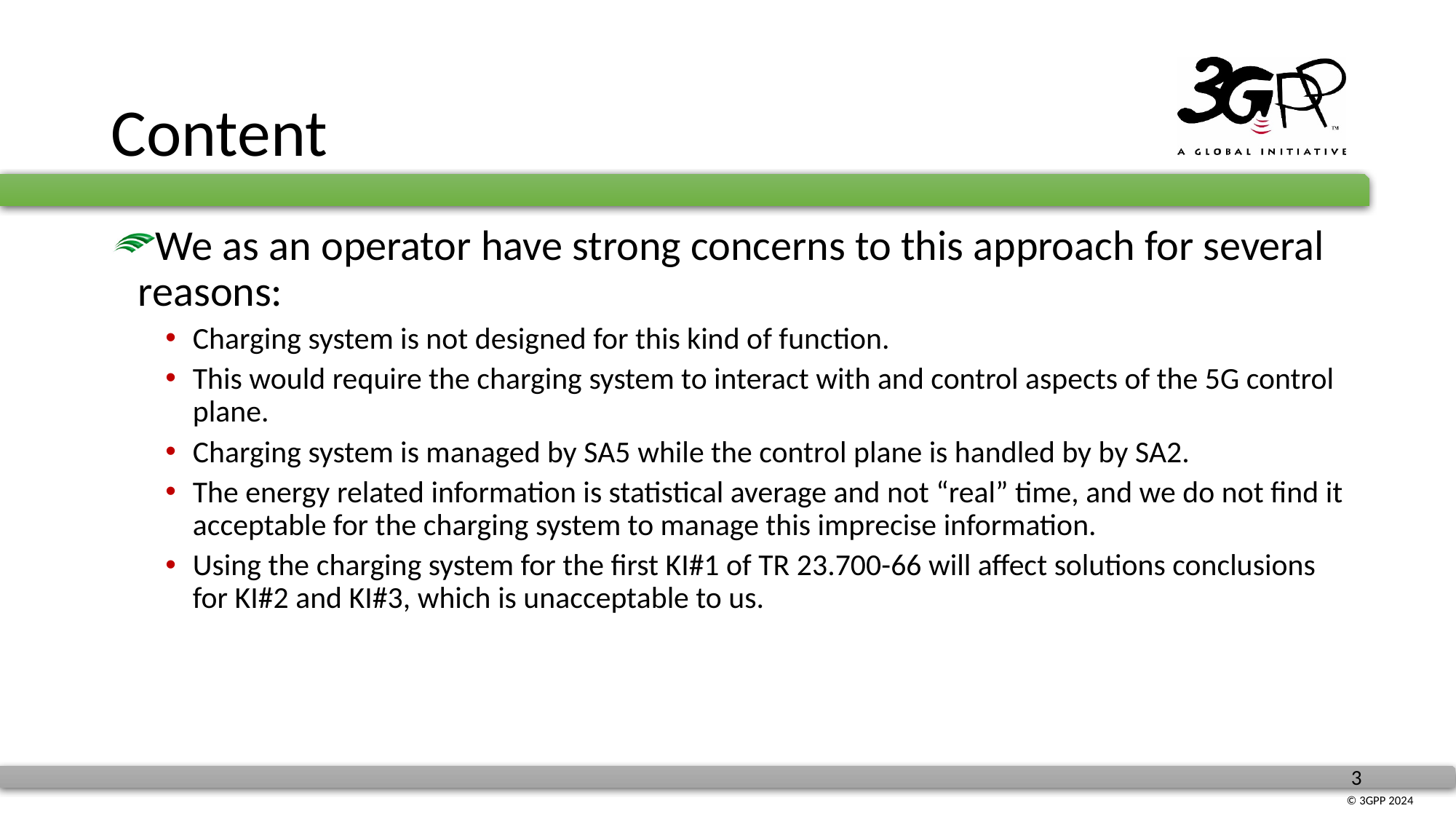

# Content
We as an operator have strong concerns to this approach for several reasons:
Charging system is not designed for this kind of function.
This would require the charging system to interact with and control aspects of the 5G control plane.
Charging system is managed by SA5 while the control plane is handled by by SA2.
The energy related information is statistical average and not “real” time, and we do not find it acceptable for the charging system to manage this imprecise information.
Using the charging system for the first KI#1 of TR 23.700-66 will affect solutions conclusions for KI#2 and KI#3, which is unacceptable to us.